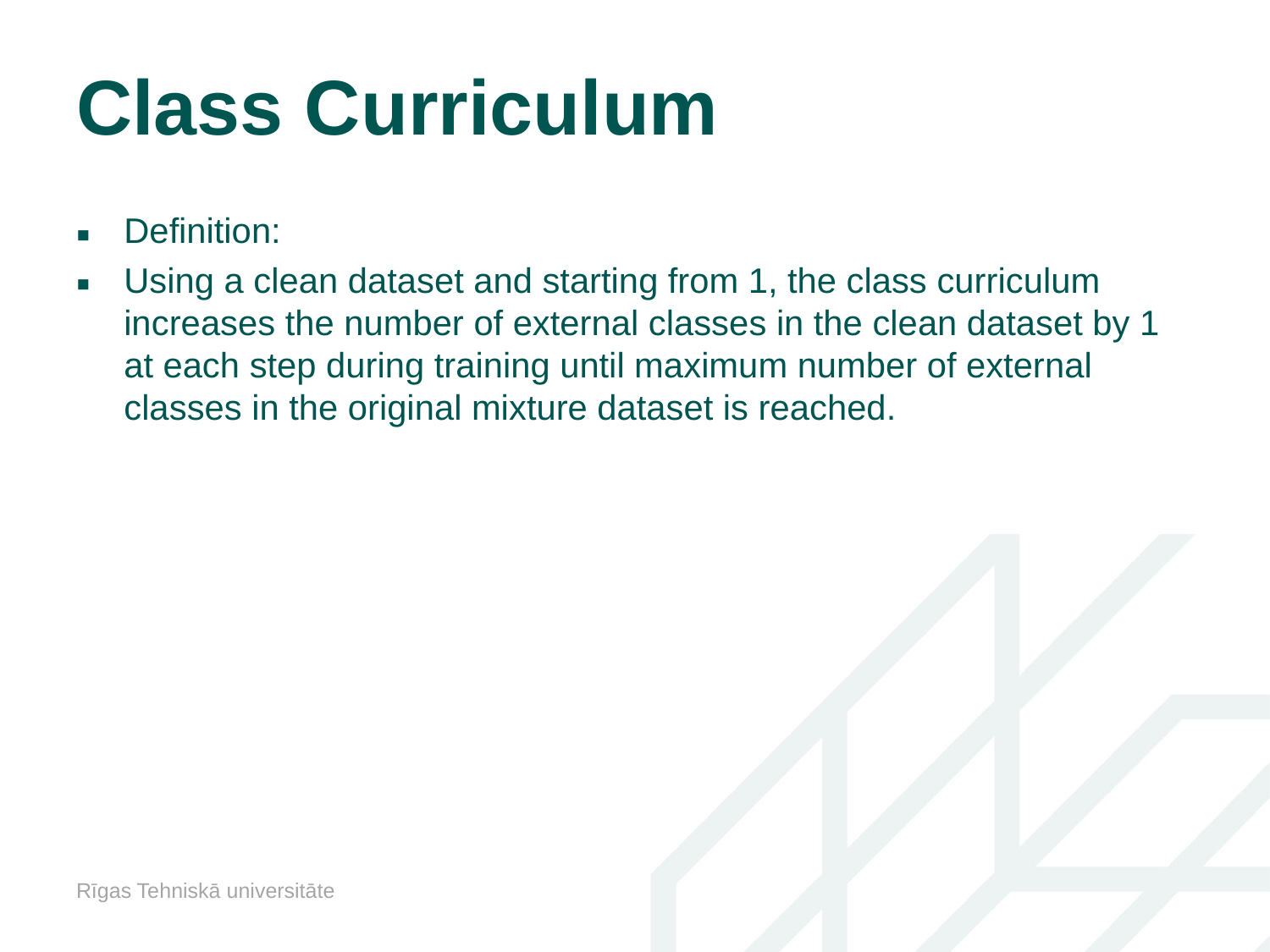

# Class Curriculum
Definition:
Using a clean dataset and starting from 1, the class curriculum increases the number of external classes in the clean dataset by 1 at each step during training until maximum number of external classes in the original mixture dataset is reached.
Rīgas Tehniskā universitāte